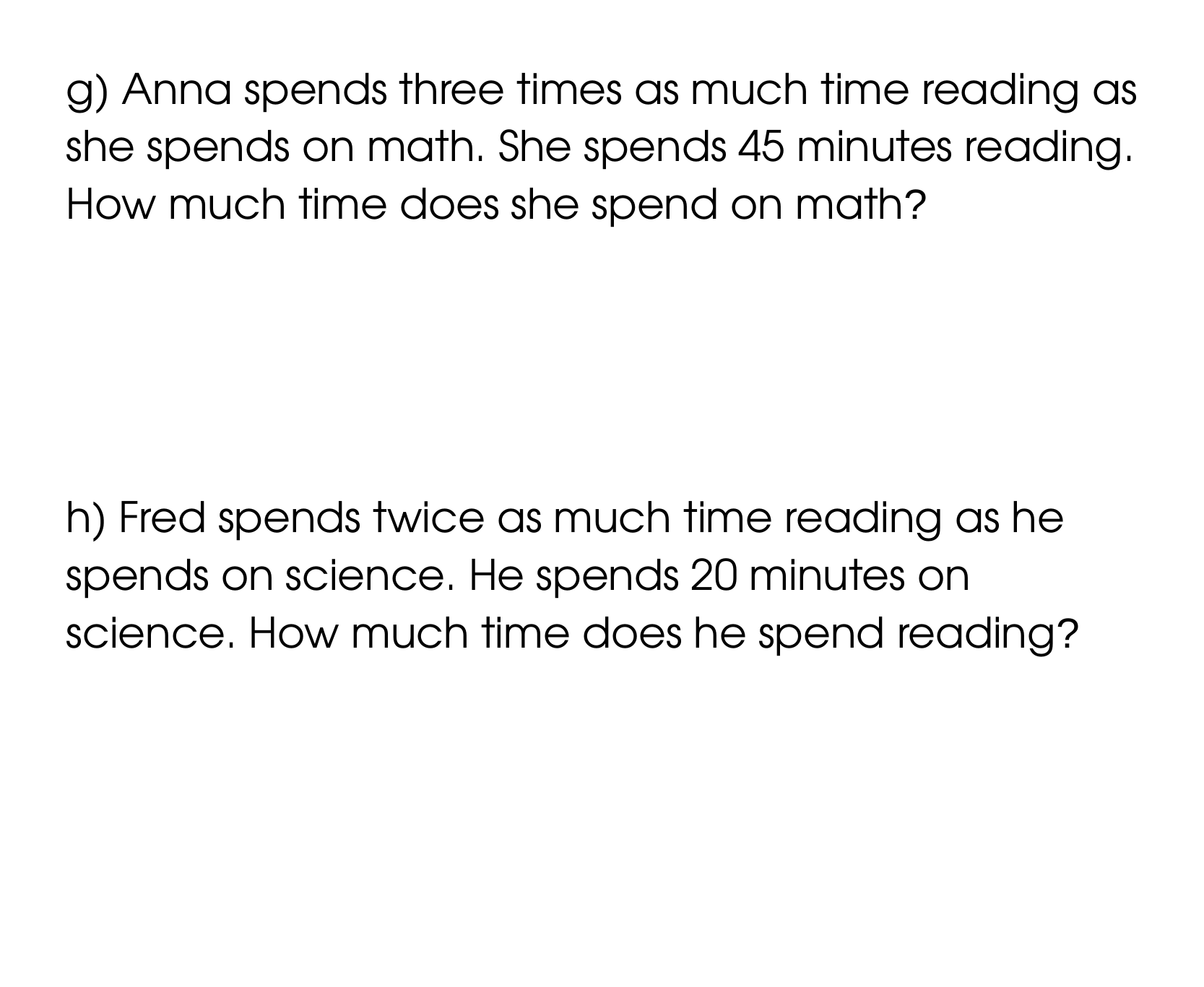

g) Anna spends three times as much time reading as she spends on math. She spends 45 minutes reading. How much time does she spend on math?
h) Fred spends twice as much time reading as he spends on science. He spends 20 minutes on science. How much time does he spend reading?